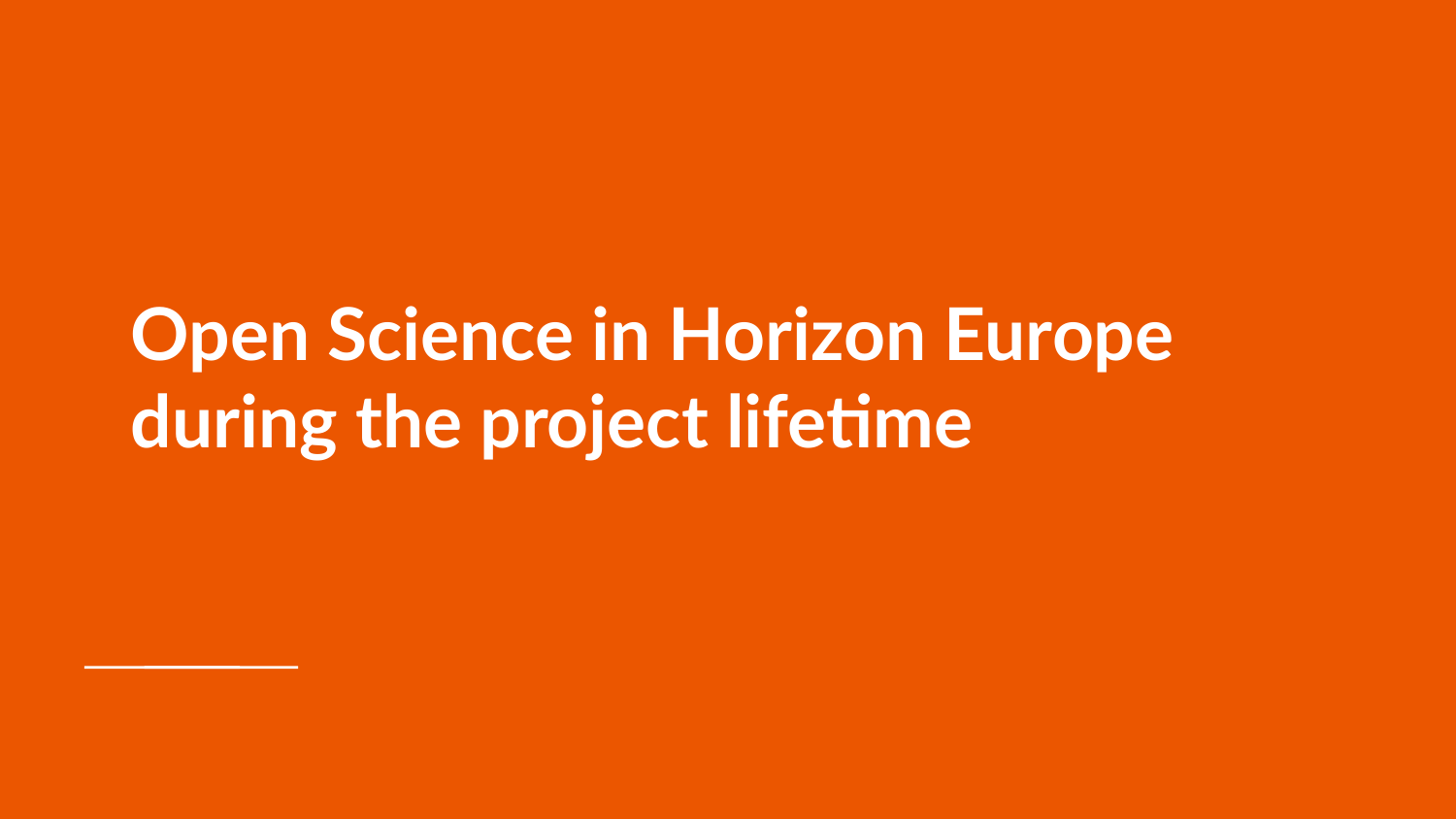

# Open Science in Horizon Europe
during the project lifetime